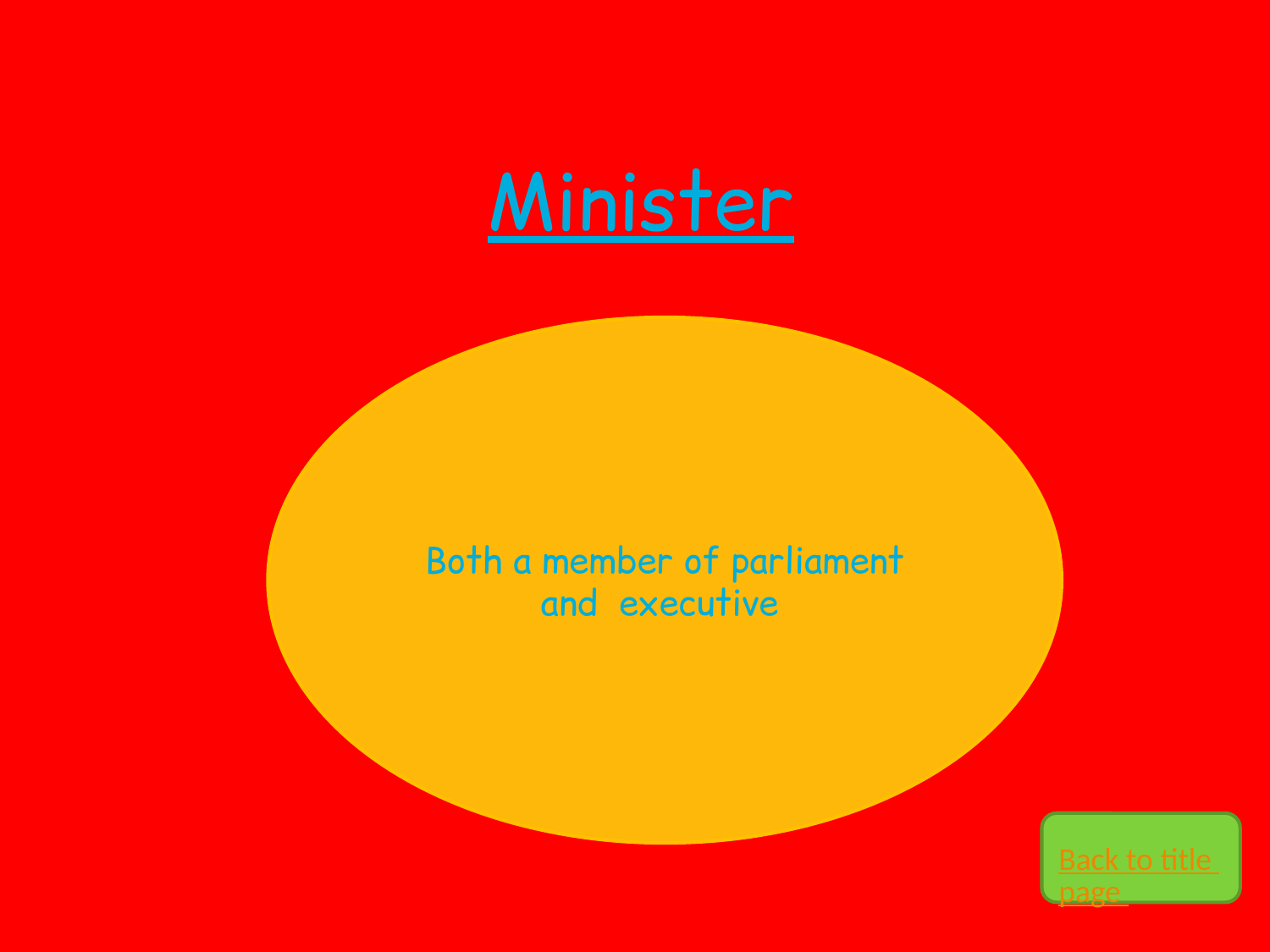

# Minister
Both a member of parliament and  executive
Back to title page